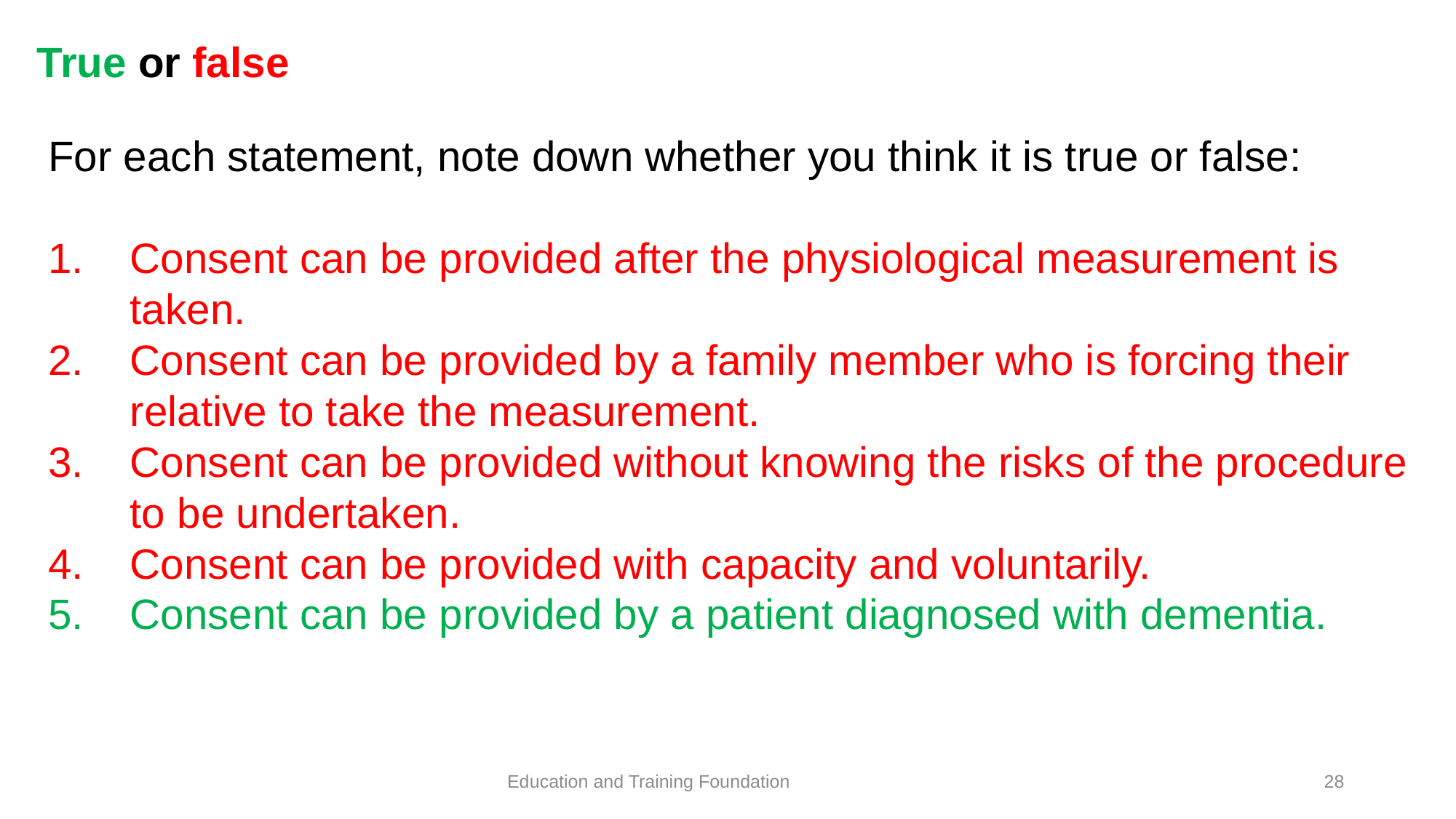

# True or false
For each statement, note down whether you think it is true or false:

Consent can be provided after the physiological measurement is taken.
Consent can be provided by a family member who is forcing their relative to take the measurement.
Consent can be provided without knowing the risks of the procedure to be undertaken.
Consent can be provided with capacity and voluntarily.
Consent can be provided by a patient diagnosed with dementia.

28
Education and Training Foundation